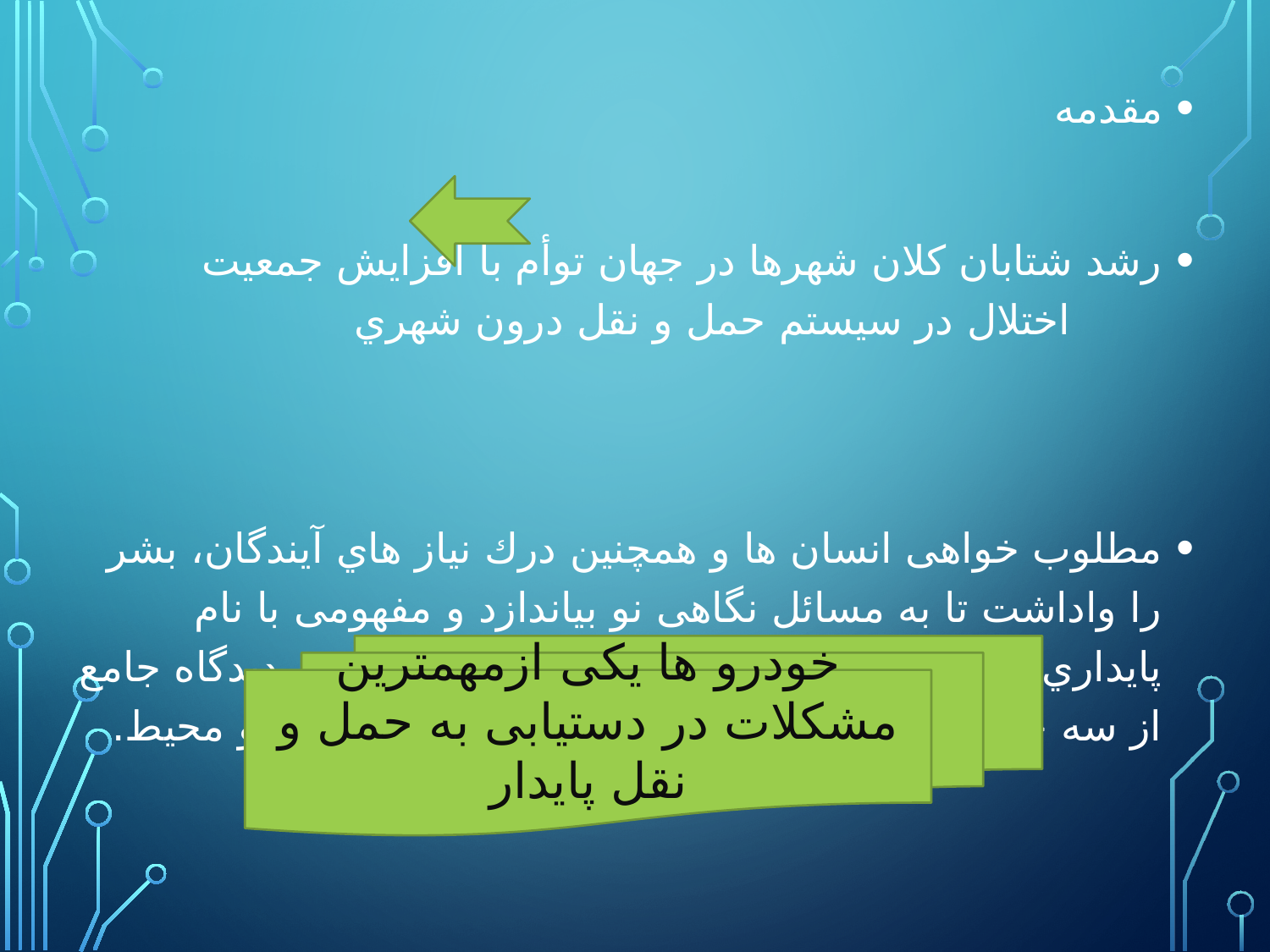

مقدمه

رشد شتابان کلان شهرها در جهان توأم با افزایش جمعیت                 اختلال در سیستم حمل و نقل درون شهري

مطلوب خواهی انسان ها و همچنین درك نیاز هاي آیندگان، بشر را واداشت تا به مسائل نگاهی نو بیاندازد و مفهومی با نام پایداري به واژگان علوم مختلف وارد شد؛ پایداري در دیدگاه جامع از سه جزء اساسی تشکیل شده است: اقصاد، جامعه و محیط.

خودرو ها یکی ازمهمترین مشکلات در دستیابی به حمل و نقل پایدار